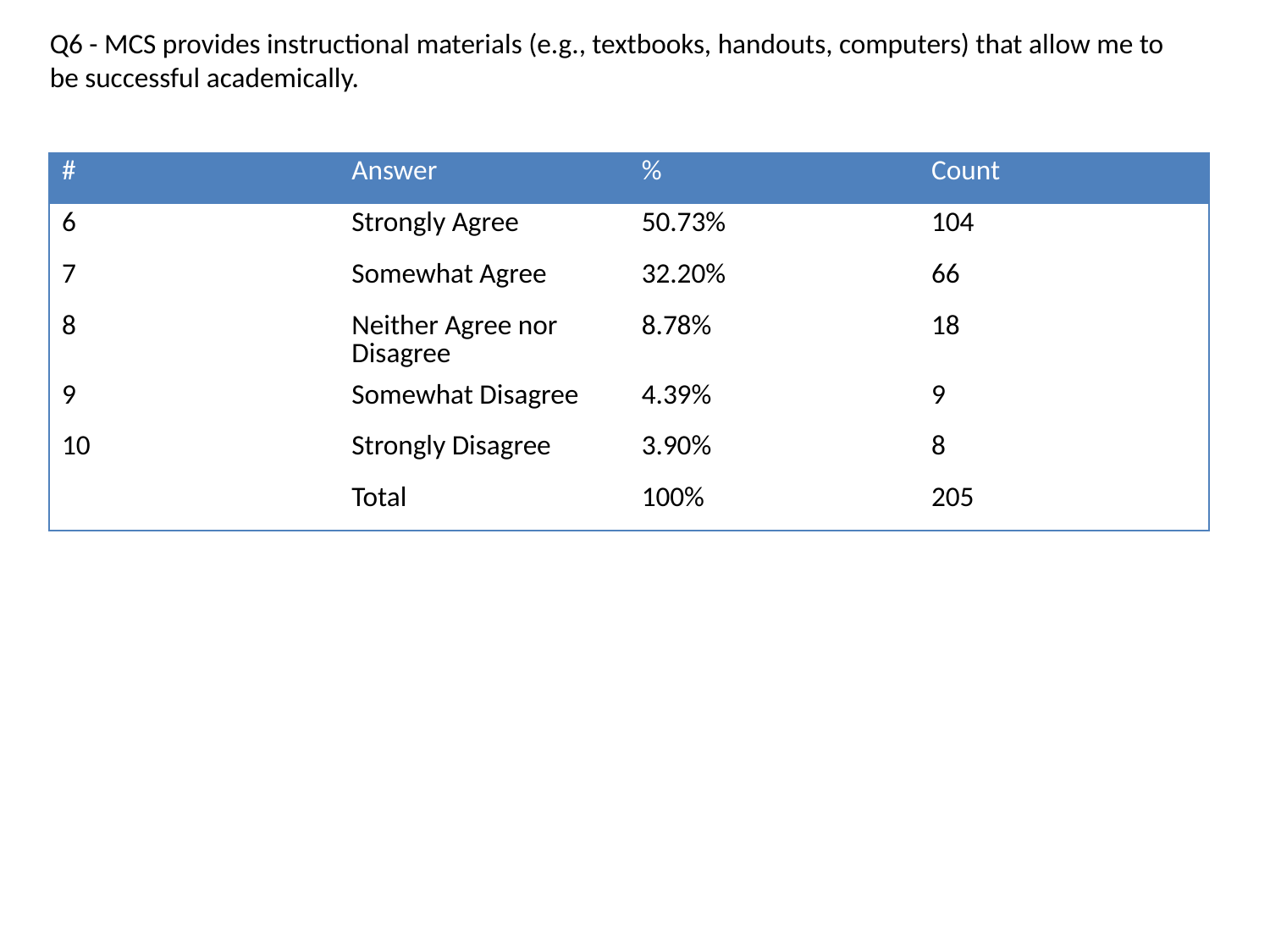

Q6 - MCS provides instructional materials (e.g., textbooks, handouts, computers) that allow me to be successful academically.
| # | Answer | % | Count |
| --- | --- | --- | --- |
| 6 | Strongly Agree | 50.73% | 104 |
| 7 | Somewhat Agree | 32.20% | 66 |
| 8 | Neither Agree nor Disagree | 8.78% | 18 |
| 9 | Somewhat Disagree | 4.39% | 9 |
| 10 | Strongly Disagree | 3.90% | 8 |
|  | Total | 100% | 205 |